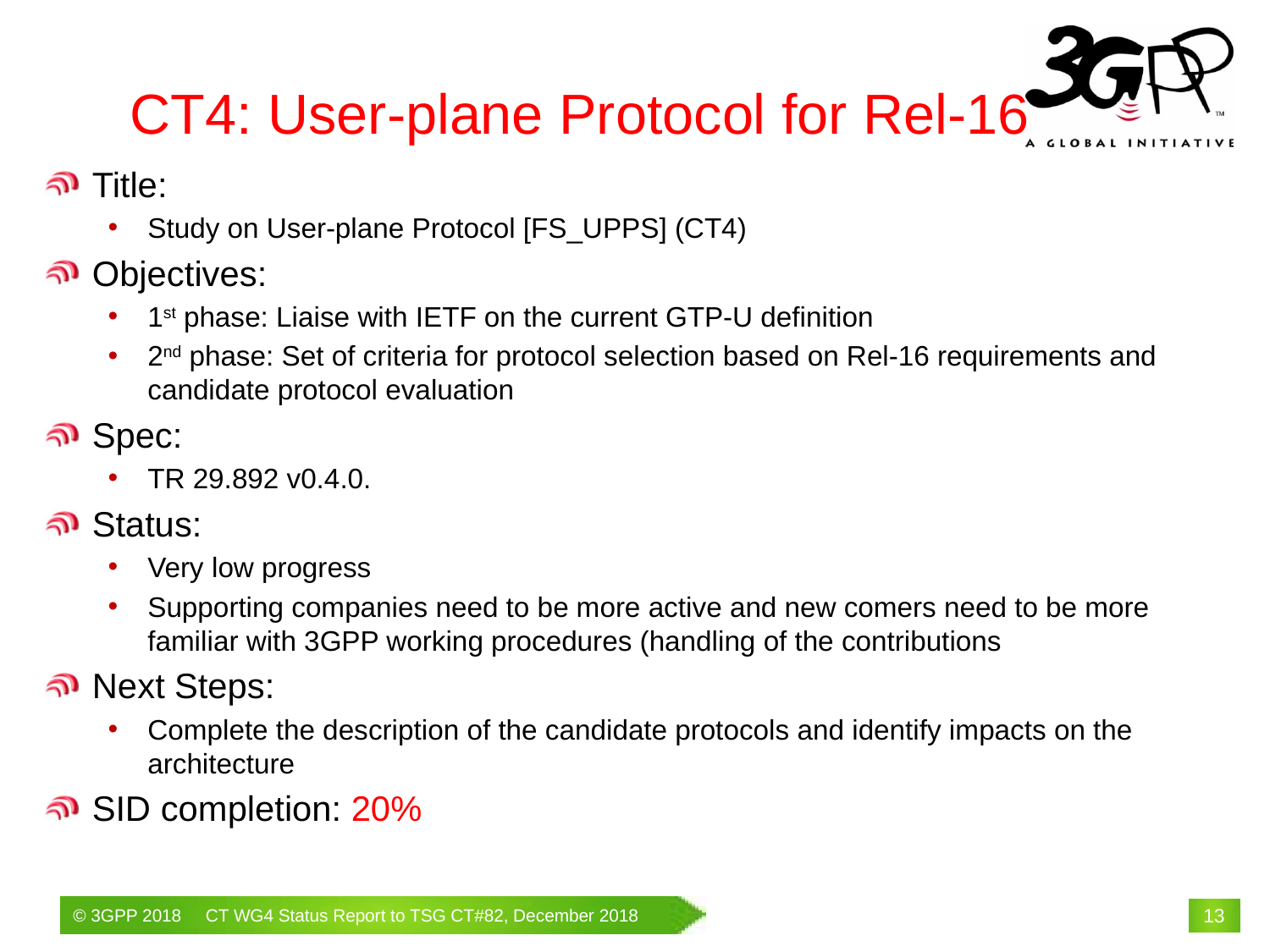

# CT4: User-plane Protocol for Rel-16
Title:
Study on User-plane Protocol [FS_UPPS] (CT4)
Objectives:
1st phase: Liaise with IETF on the current GTP-U definition
2nd phase: Set of criteria for protocol selection based on Rel-16 requirements and candidate protocol evaluation
Spec:
TR 29.892 v0.4.0.
Status:
Very low progress
Supporting companies need to be more active and new comers need to be more familiar with 3GPP working procedures (handling of the contributions
Next Steps:
Complete the description of the candidate protocols and identify impacts on the architecture
SID completion: 20%